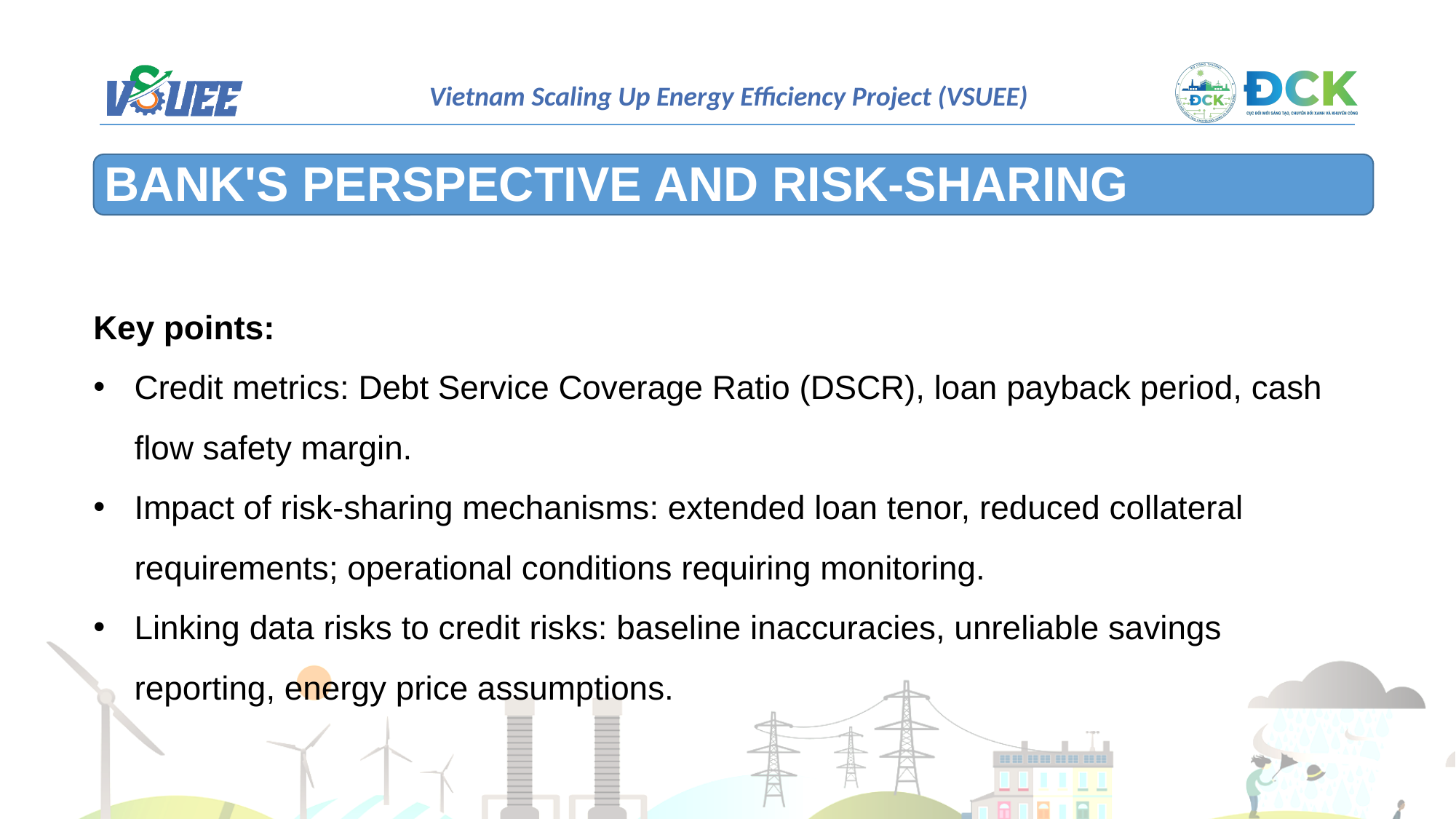

BANK'S PERSPECTIVE AND RISK-SHARING MECHANISMS
Key points:
Credit metrics: Debt Service Coverage Ratio (DSCR), loan payback period, cash flow safety margin.
Impact of risk-sharing mechanisms: extended loan tenor, reduced collateral requirements; operational conditions requiring monitoring.
Linking data risks to credit risks: baseline inaccuracies, unreliable savings reporting, energy price assumptions.